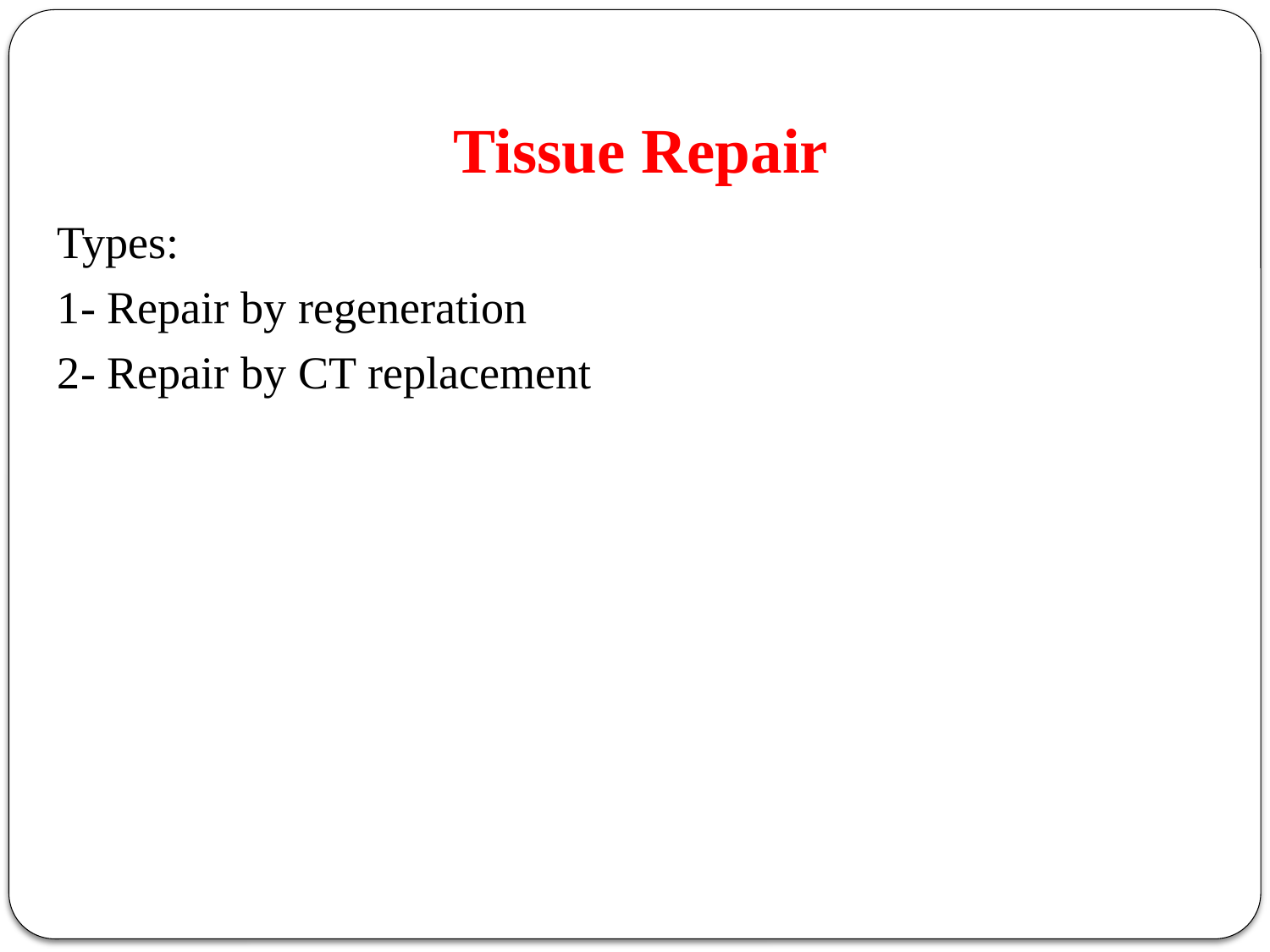

# Tissue Repair
Types:
1- Repair by regeneration
2- Repair by CT replacement